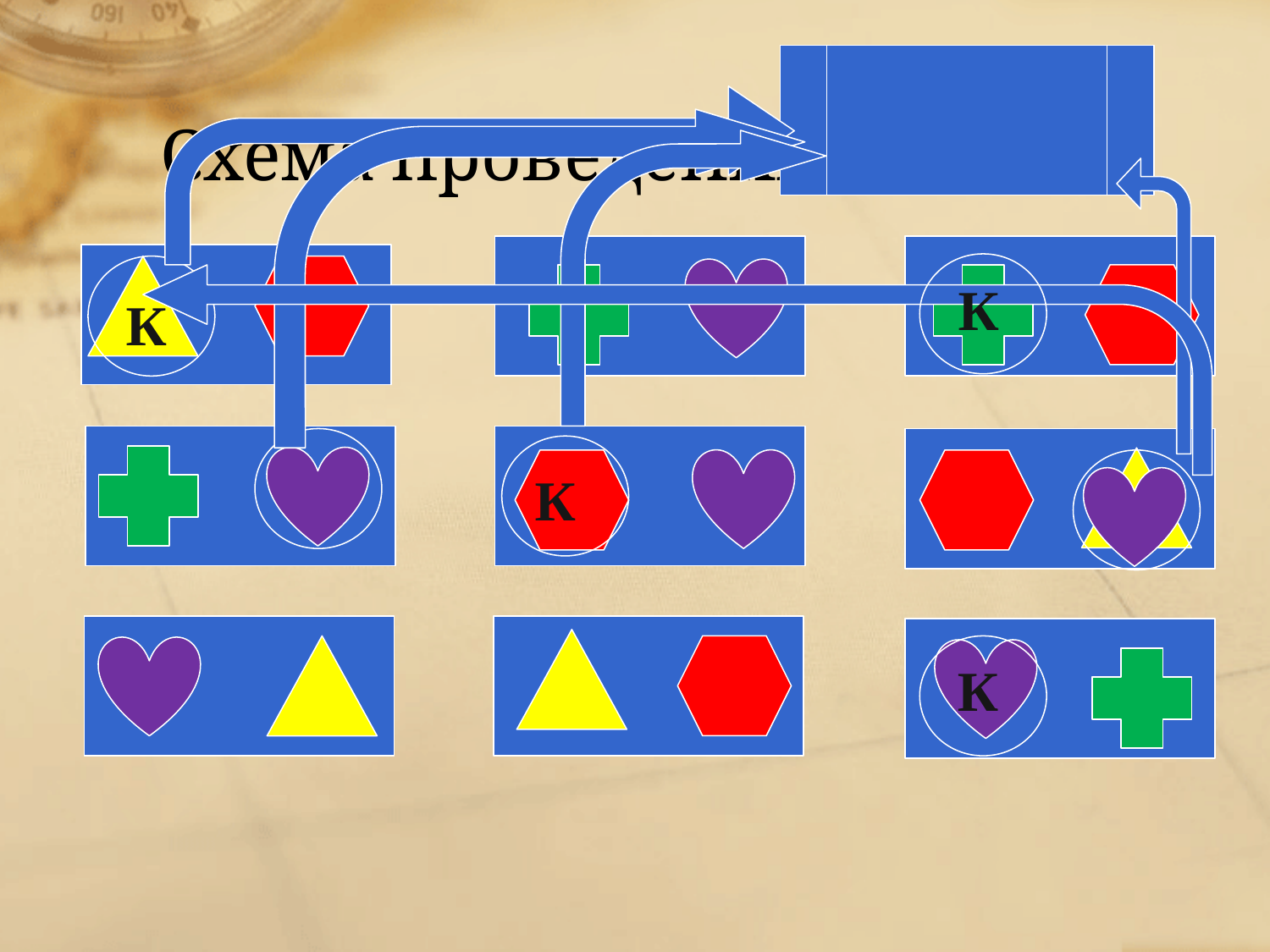

# Схема проведения

К
К

К

К